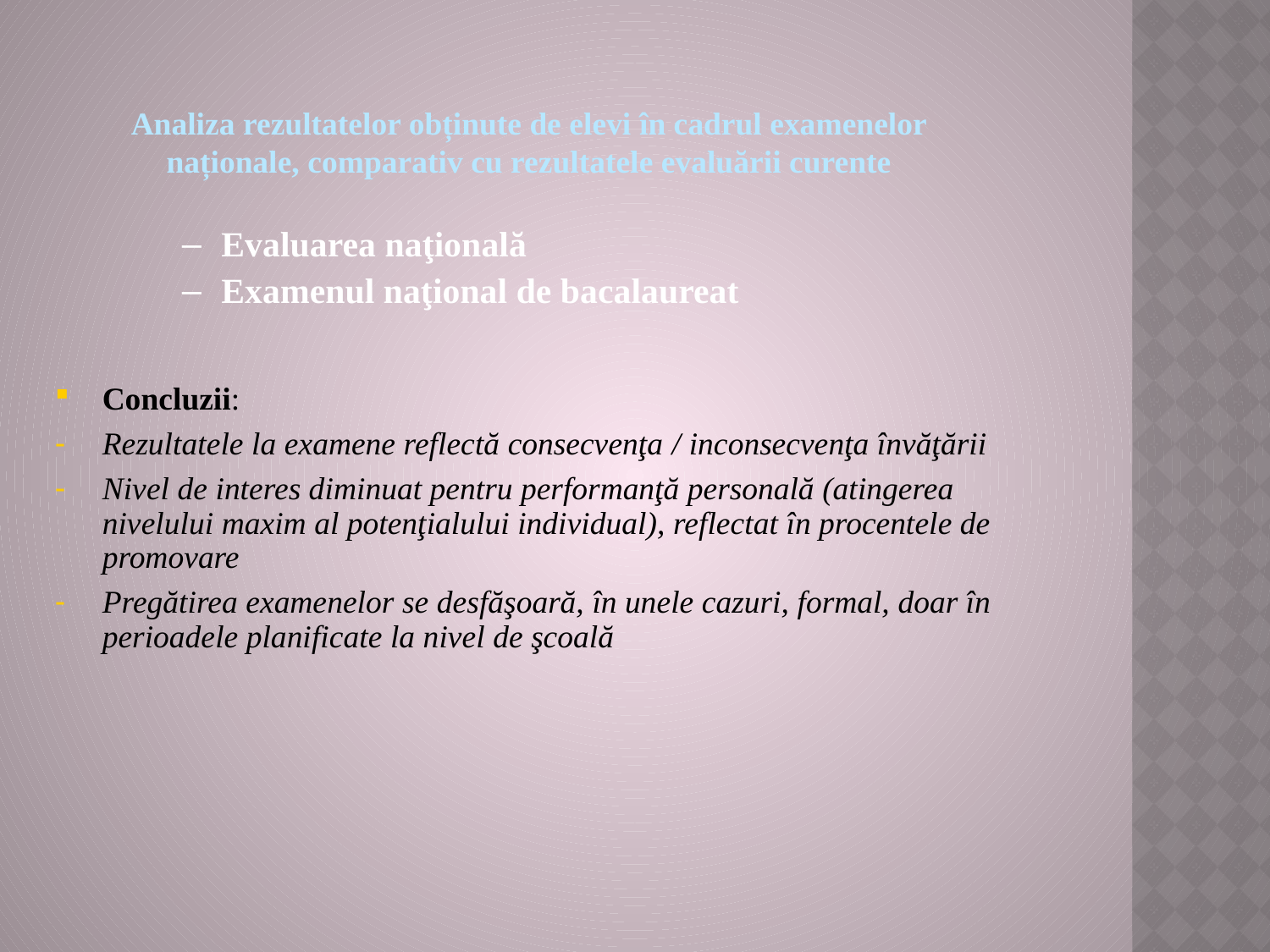

Analiza rezultatelor obținute de elevi în cadrul examenelor naționale, comparativ cu rezultatele evaluării curente

Evaluarea naţională
Examenul naţional de bacalaureat

Concluzii:
Rezultatele la examene reflectă consecvenţa / inconsecvenţa învăţării
Nivel de interes diminuat pentru performanţă personală (atingerea nivelului maxim al potenţialului individual), reflectat în procentele de promovare
Pregătirea examenelor se desfăşoară, în unele cazuri, formal, doar în perioadele planificate la nivel de şcoală